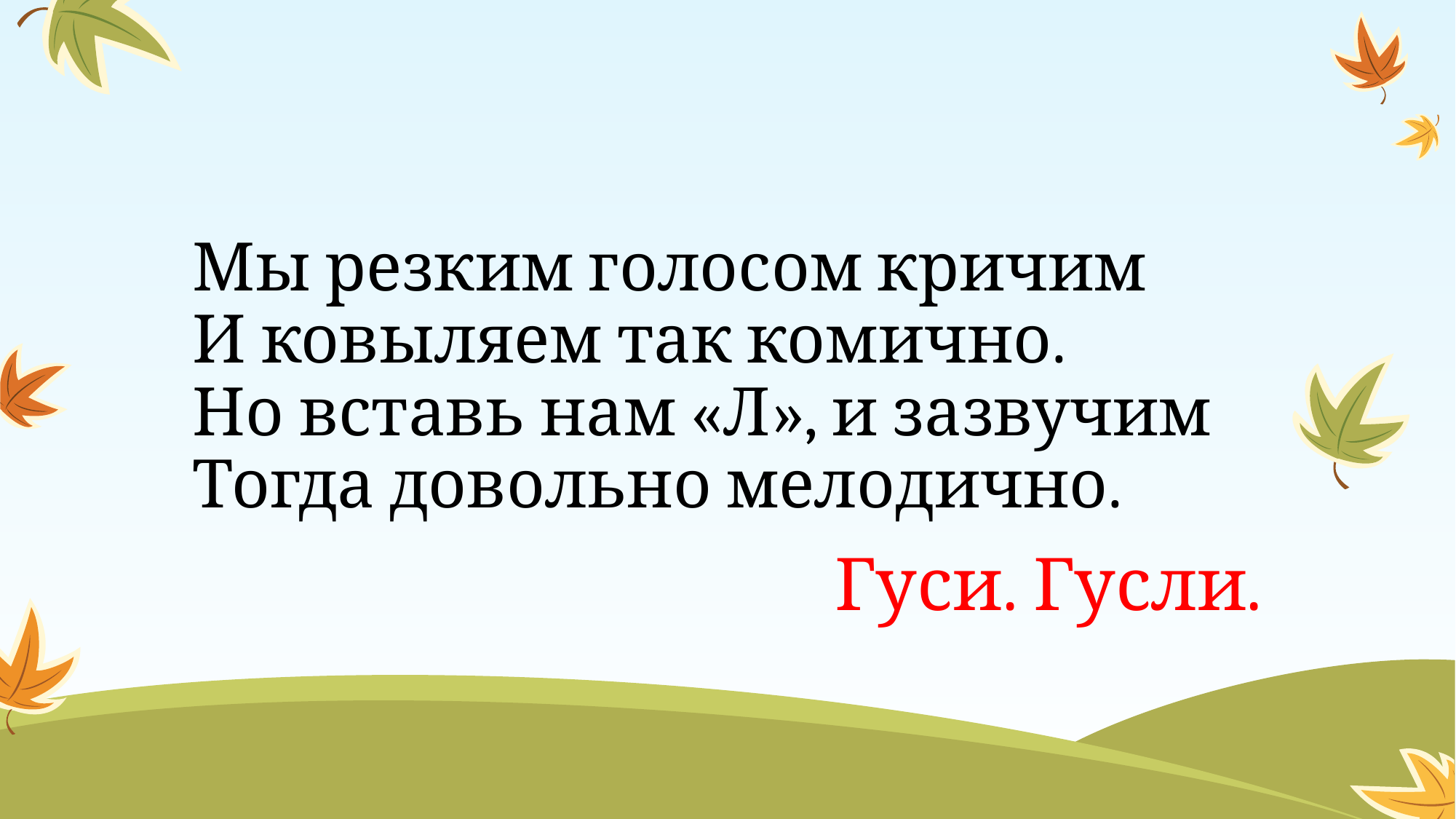

# Мы резким голосом кричим И ковыляем так комично. Но вставь нам «Л», и зазвучим Тогда довольно мелодично.
Гуси. Гусли.